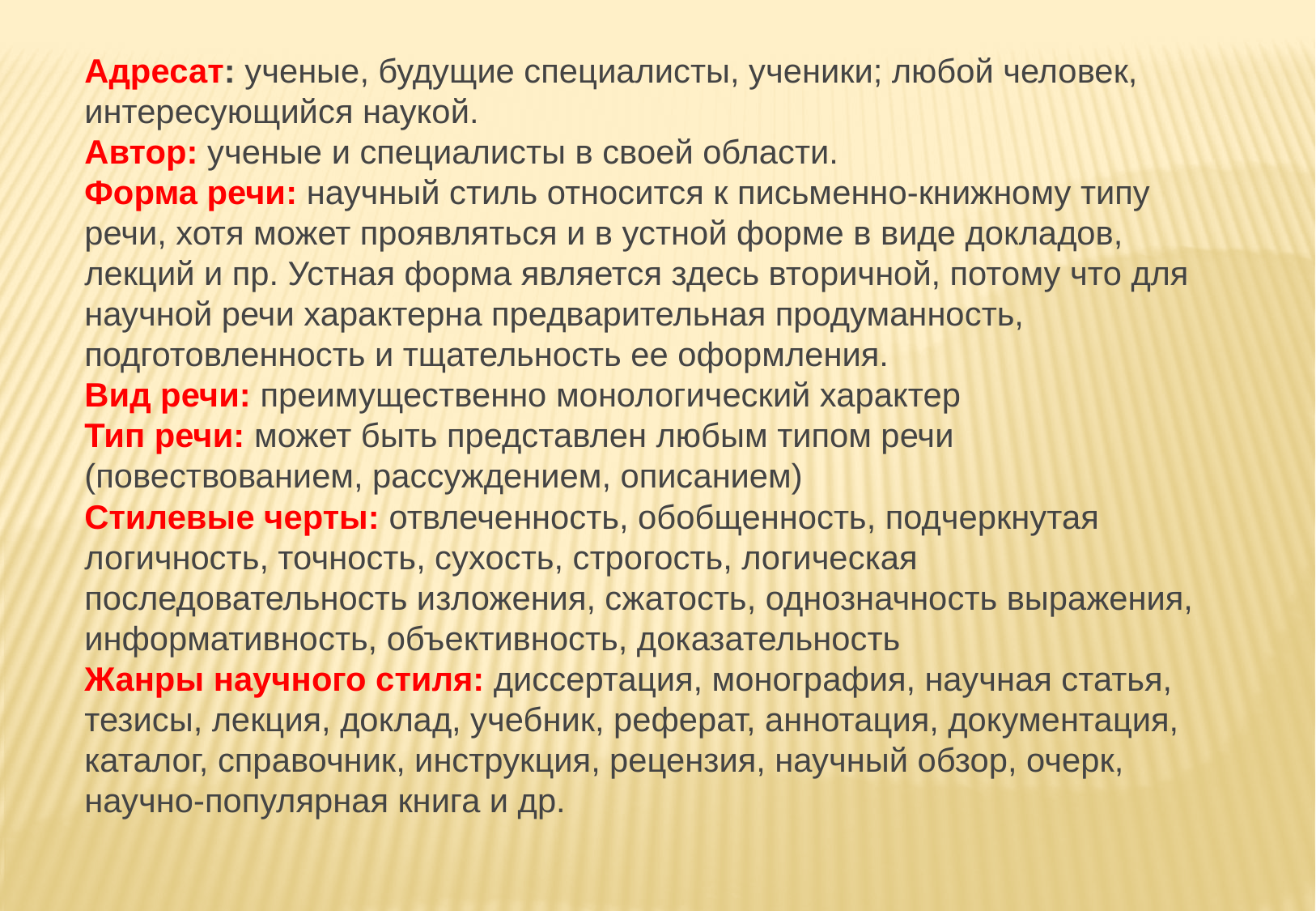

Адресат: ученые, будущие специалисты, ученики; любой человек, интересующийся наукой.
Автор: ученые и специалисты в своей области.
Форма речи: научный стиль относится к письменно-книжному типу речи, хотя может проявляться и в устной форме в виде докладов, лекций и пр. Устная форма является здесь вторичной, потому что для научной речи характерна предварительная продуманность, подготовленность и тщательность ее оформления.
Вид речи: преимущественно монологический характер
Тип речи: может быть представлен любым типом речи (повествованием, рассуждением, описанием)
Стилевые черты: отвлеченность, обобщенность, подчеркнутая логичность, точность, сухость, строгость, логическая последовательность изложения, сжатость, однозначность выражения, информативность, объективность, доказательность
Жанры научного стиля: диссертация, монография, научная статья, тезисы, лекция, доклад, учебник, реферат, аннотация, документация, каталог, справочник, инструкция, рецензия, научный обзор, очерк, научно-популярная книга и др.